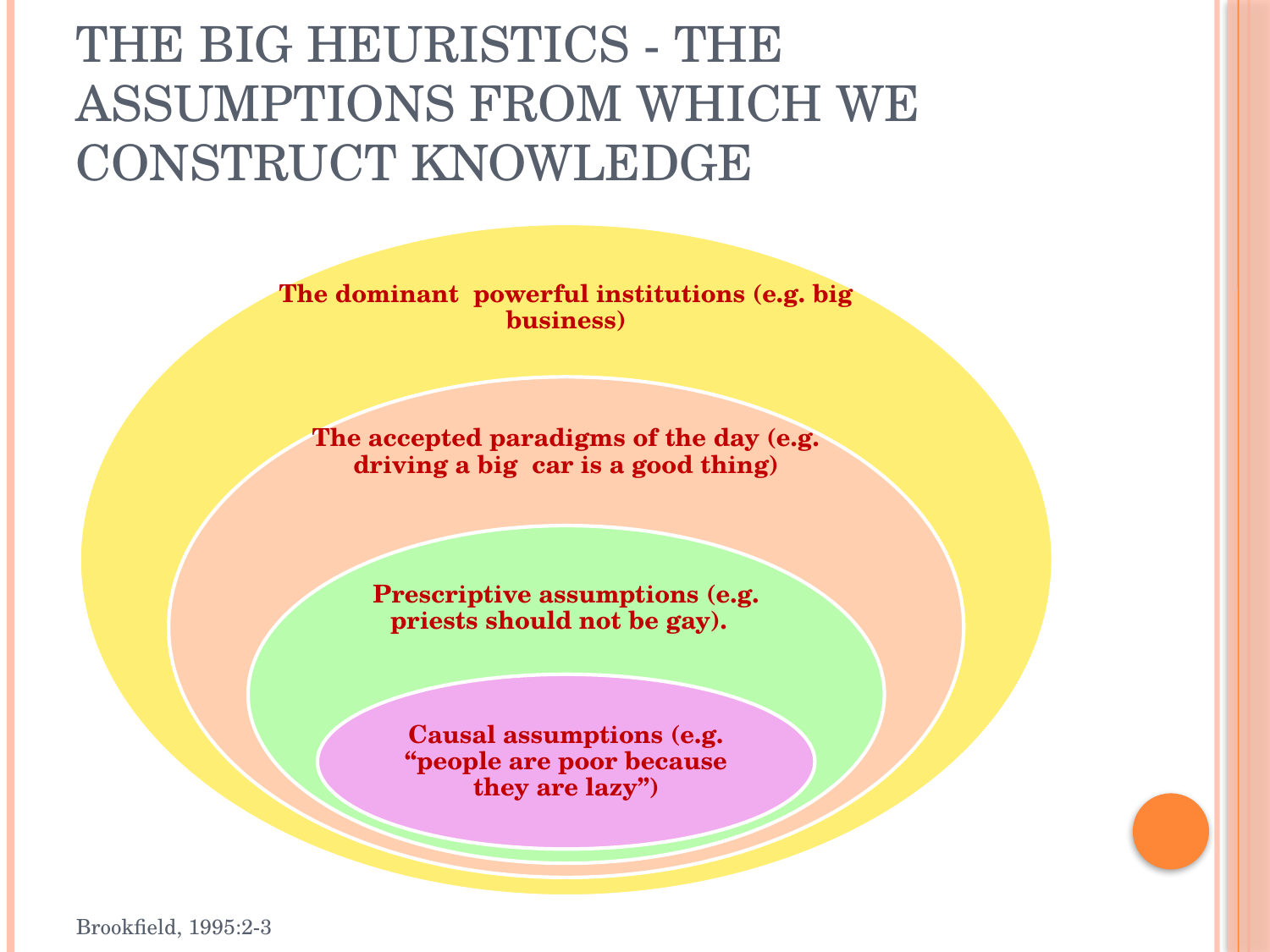

# The Big heuristics - The assumptions From which we construct knowledge
The dominant  powerful institutions (e.g. big business)
The accepted paradigms of the day (e.g. driving a big  car is a good thing)

Prescriptive assumptions (e.g. priests should not be gay).
Causal assumptions (e.g. “people are poor because they are lazy”)
Brookfield, 1995:2-3